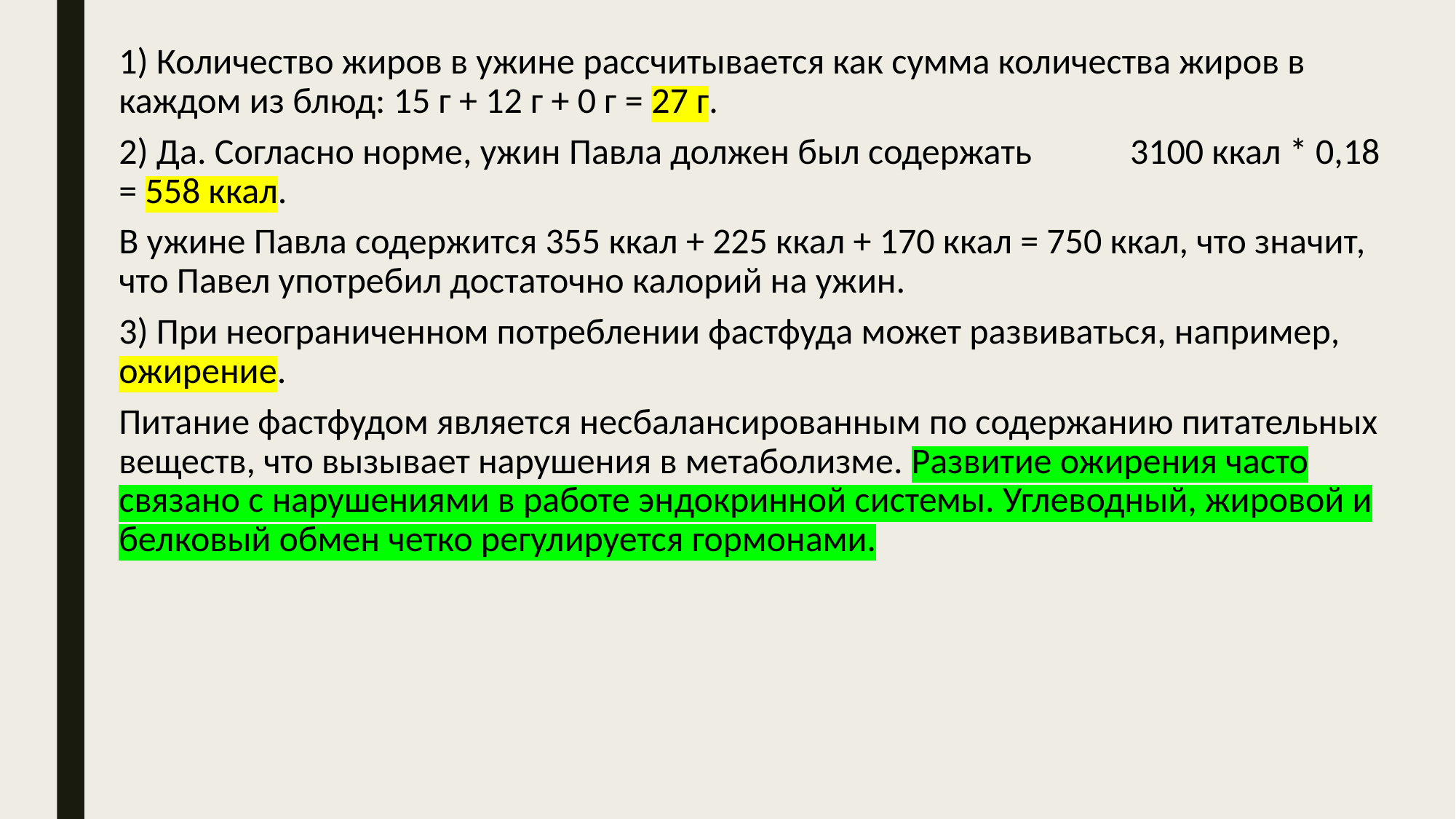

1) Количество жиров в ужине рассчитывается как сумма количества жиров в каждом из блюд: 15 г + 12 г + 0 г = 27 г.
2) Да. Согласно норме, ужин Павла должен был содержать            3100 ккал * 0,18 = 558 ккал.
В ужине Павла содержится 355 ккал + 225 ккал + 170 ккал = 750 ккал, что значит, что Павел употребил достаточно калорий на ужин.
3) При неограниченном потреблении фастфуда может развиваться, например, ожирение.
Питание фастфудом является несбалансированным по содержанию питательных веществ, что вызывает нарушения в метаболизме. Развитие ожирения часто связано с нарушениями в работе эндокринной системы. Углеводный, жировой и белковый обмен четко регулируется гормонами.